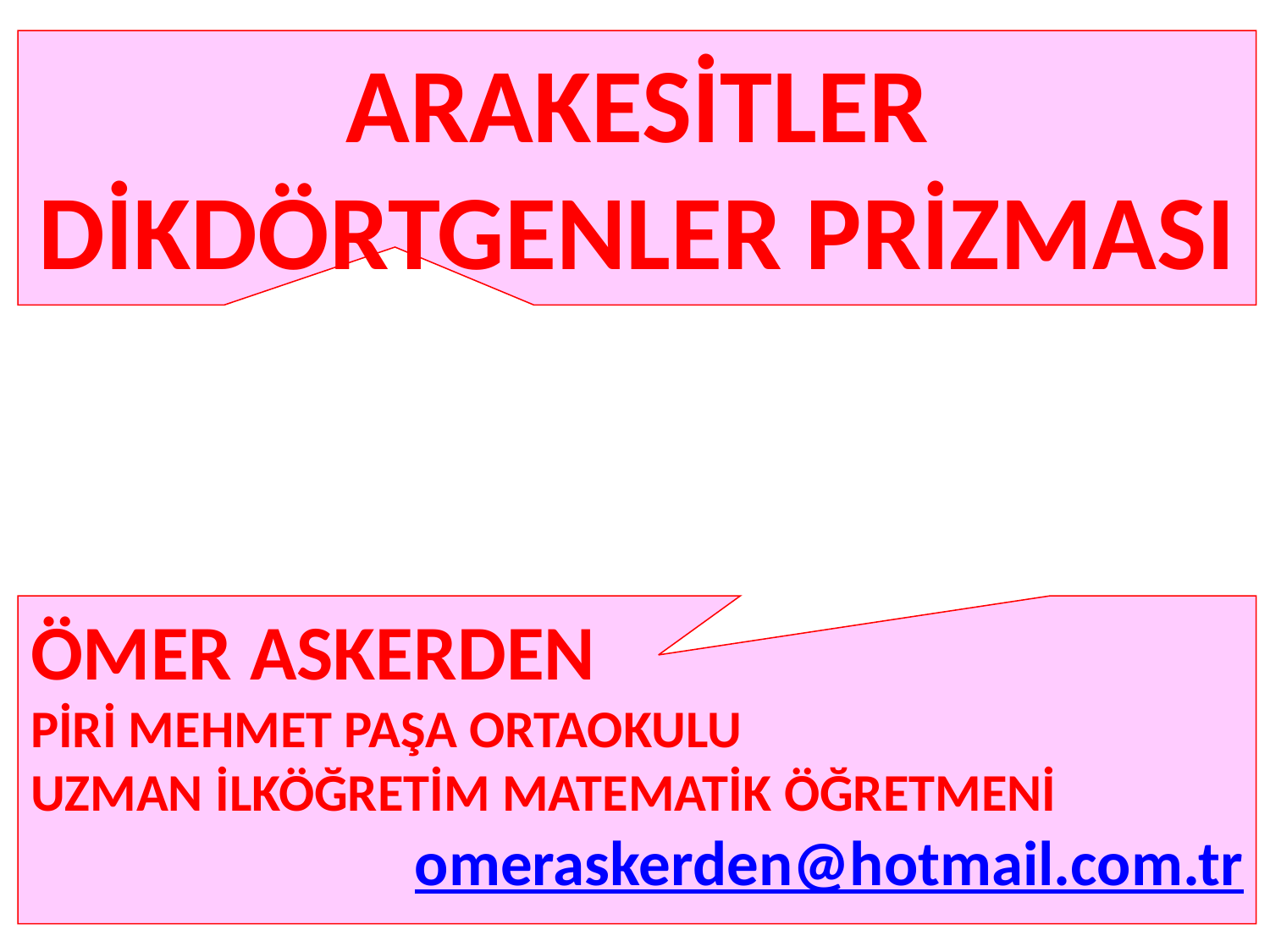

ARAKESİTLER
DİKDÖRTGENLER PRİZMASI
ÖMER ASKERDEN
PİRİ MEHMET PAŞA ORTAOKULU
UZMAN İLKÖĞRETİM MATEMATİK ÖĞRETMENİ
	omeraskerden@hotmail.com.tr

1